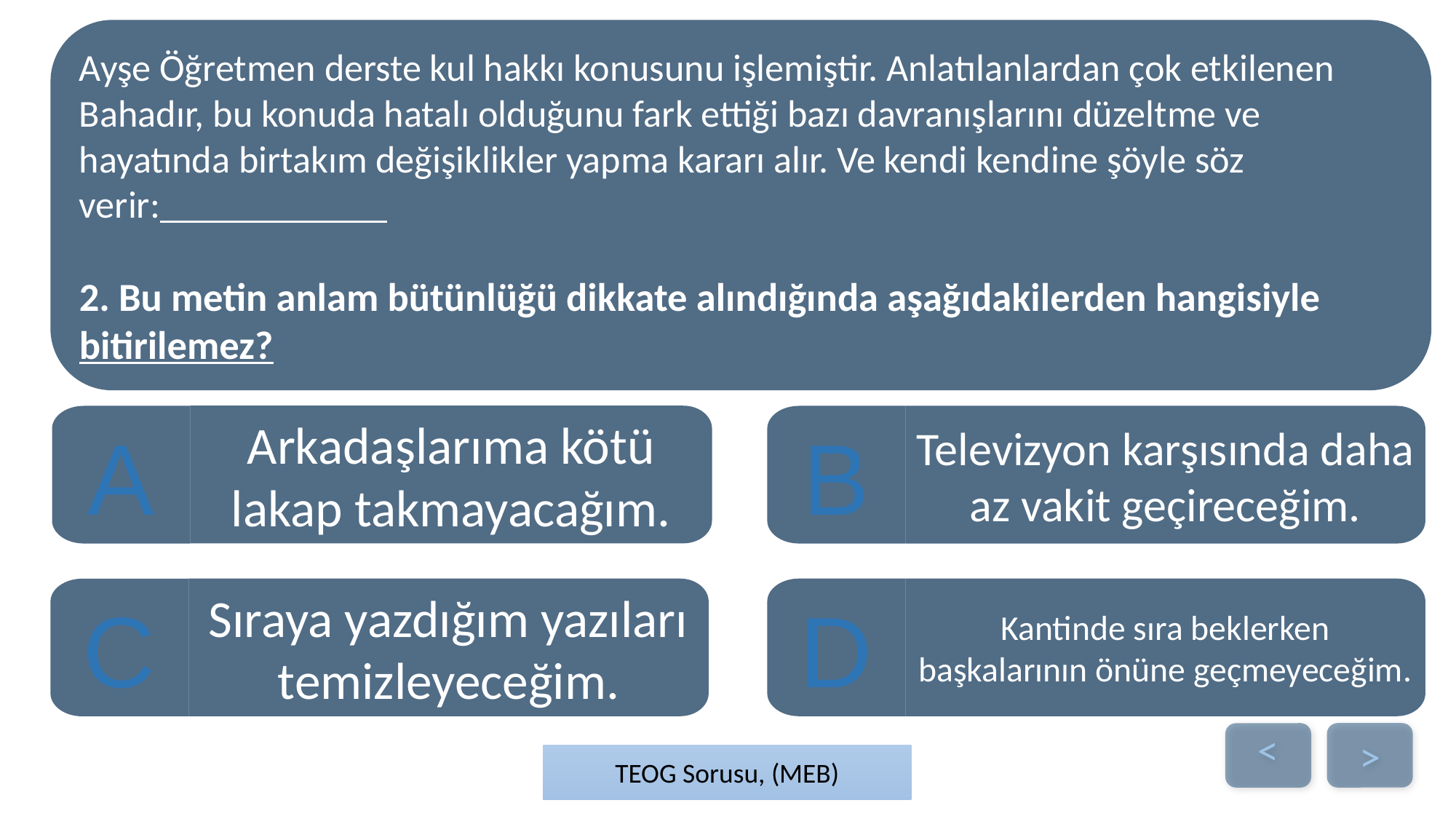

Ayşe Öğretmen derste kul hakkı konusunu işlemiştir. Anlatılanlardan çok etkilenen Bahadır, bu konuda hatalı olduğunu fark ettiği bazı davranışlarını düzeltme ve hayatında birtakım değişiklikler yapma kararı alır. Ve kendi kendine şöyle söz verir:____________

2. Bu metin anlam bütünlüğü dikkate alındığında aşağıdakilerden hangisiyle bitirilemez?
Arkadaşlarıma kötü lakap takmayacağım.
Televizyon karşısında daha az vakit geçireceğim.
A
B
Sıraya yazdığım yazıları temizleyeceğim.
D
Kantinde sıra beklerken başkalarının önüne geçmeyeceğim.
C
>
>
TEOG Sorusu, (MEB)